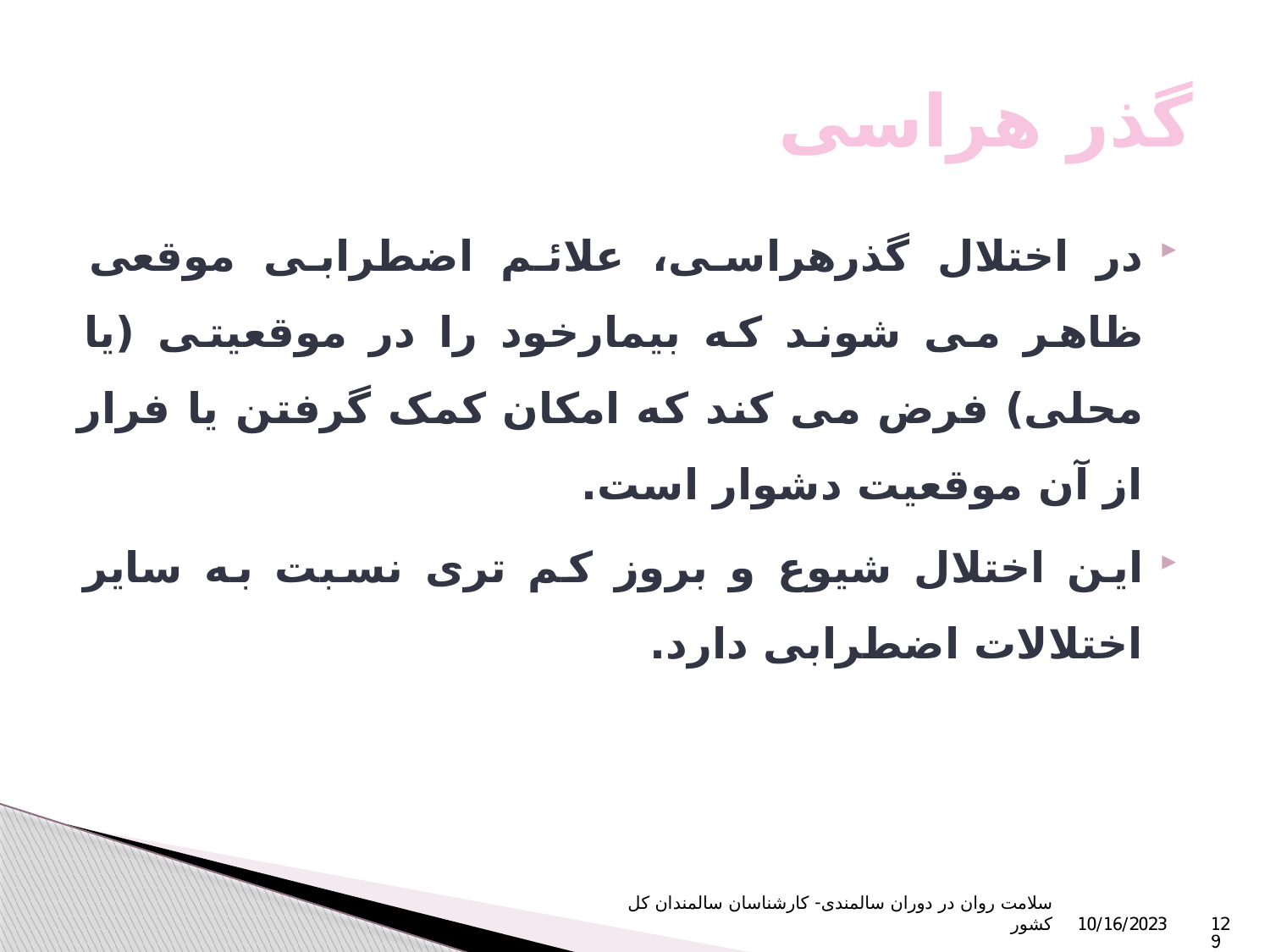

# گذر هراسی
در اختلال گذرهراسی، علائم اضطرابی موقعی ظاهر می شوند که بیمارخود را در موقعیتی (یا محلی) فرض می کند که امکان کمک گرفتن یا فرار از آن موقعیت دشوار است.
این اختلال شیوع و بروز کم تری نسبت به سایر اختلالات اضطرابی دارد.
سلامت روان در دوران سالمندی- کارشناسان سالمندان کل کشور
10/16/2023
129